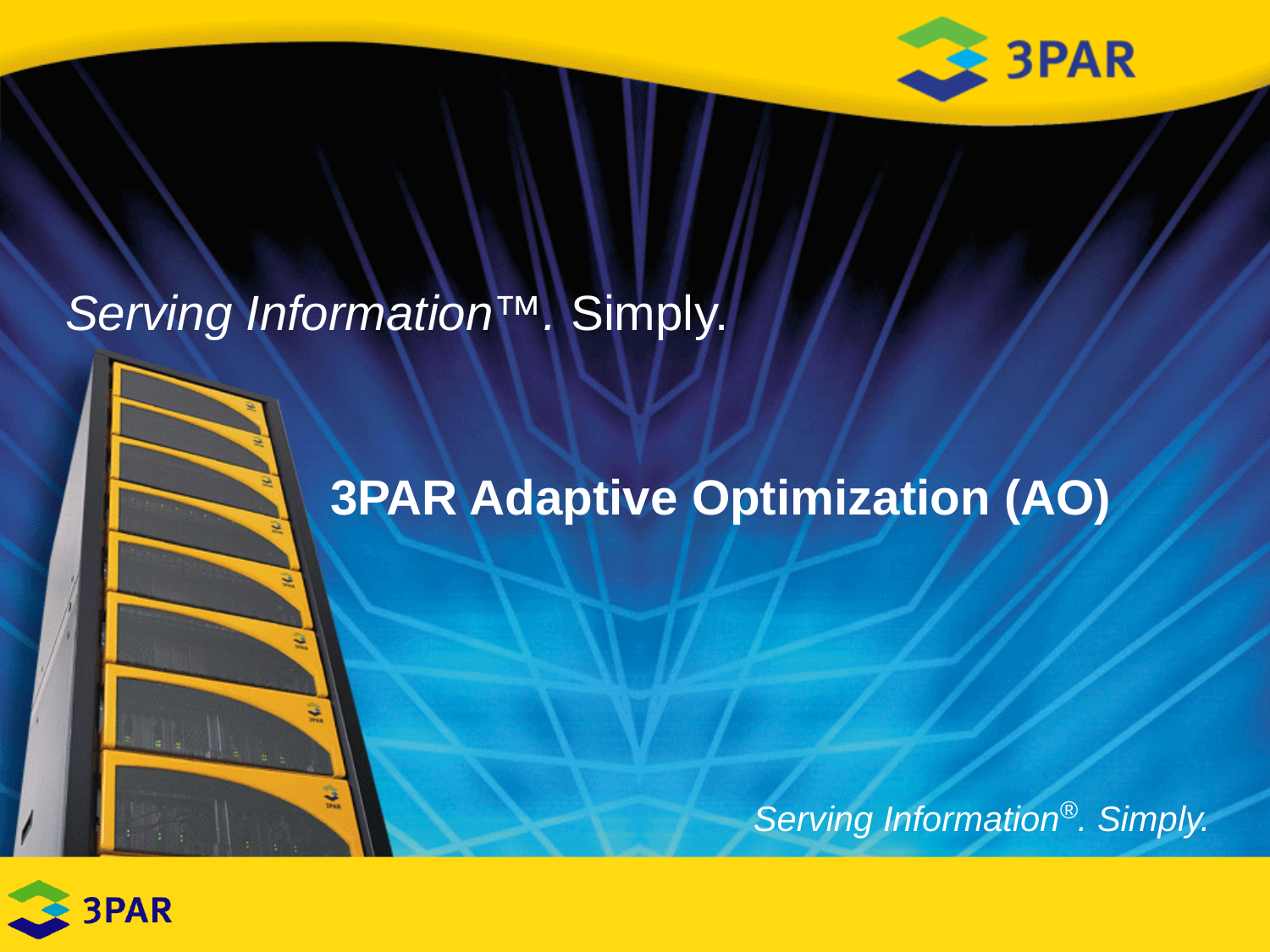

# 3PAR Adaptive Optimization (AO)
3PAR Company Confidential